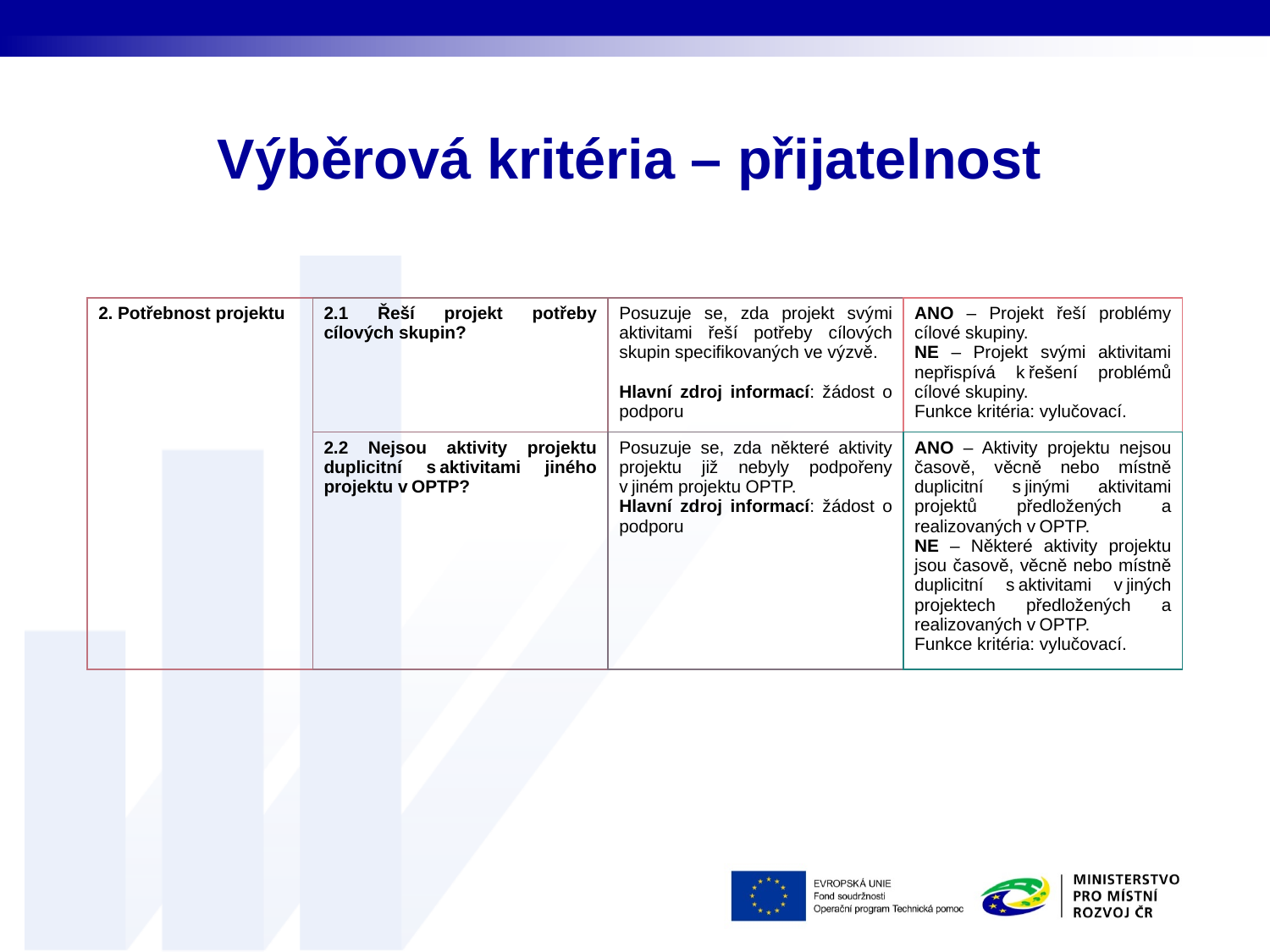

# Výběrová kritéria – přijatelnost
| 2. Potřebnost projektu | 2.1 Řeší projekt potřeby cílových skupin? | Posuzuje se, zda projekt svými aktivitami řeší potřeby cílových skupin specifikovaných ve výzvě.     Hlavní zdroj informací: žádost o podporu | ANO – Projekt řeší problémy cílové skupiny.  NE – Projekt svými aktivitami nepřispívá k řešení problémů cílové skupiny.  Funkce kritéria: vylučovací. |
| --- | --- | --- | --- |
|  | 2.2 Nejsou aktivity projektu duplicitní s aktivitami jiného projektu v OPTP? | Posuzuje se, zda některé aktivity projektu již nebyly podpořeny v jiném projektu OPTP.  Hlavní zdroj informací: žádost o podporu | ANO – Aktivity projektu nejsou časově, věcně nebo místně duplicitní s jinými aktivitami projektů předložených a realizovaných v OPTP.  NE – Některé aktivity projektu jsou časově, věcně nebo místně duplicitní s aktivitami v jiných projektech předložených a realizovaných v OPTP.  Funkce kritéria: vylučovací. |